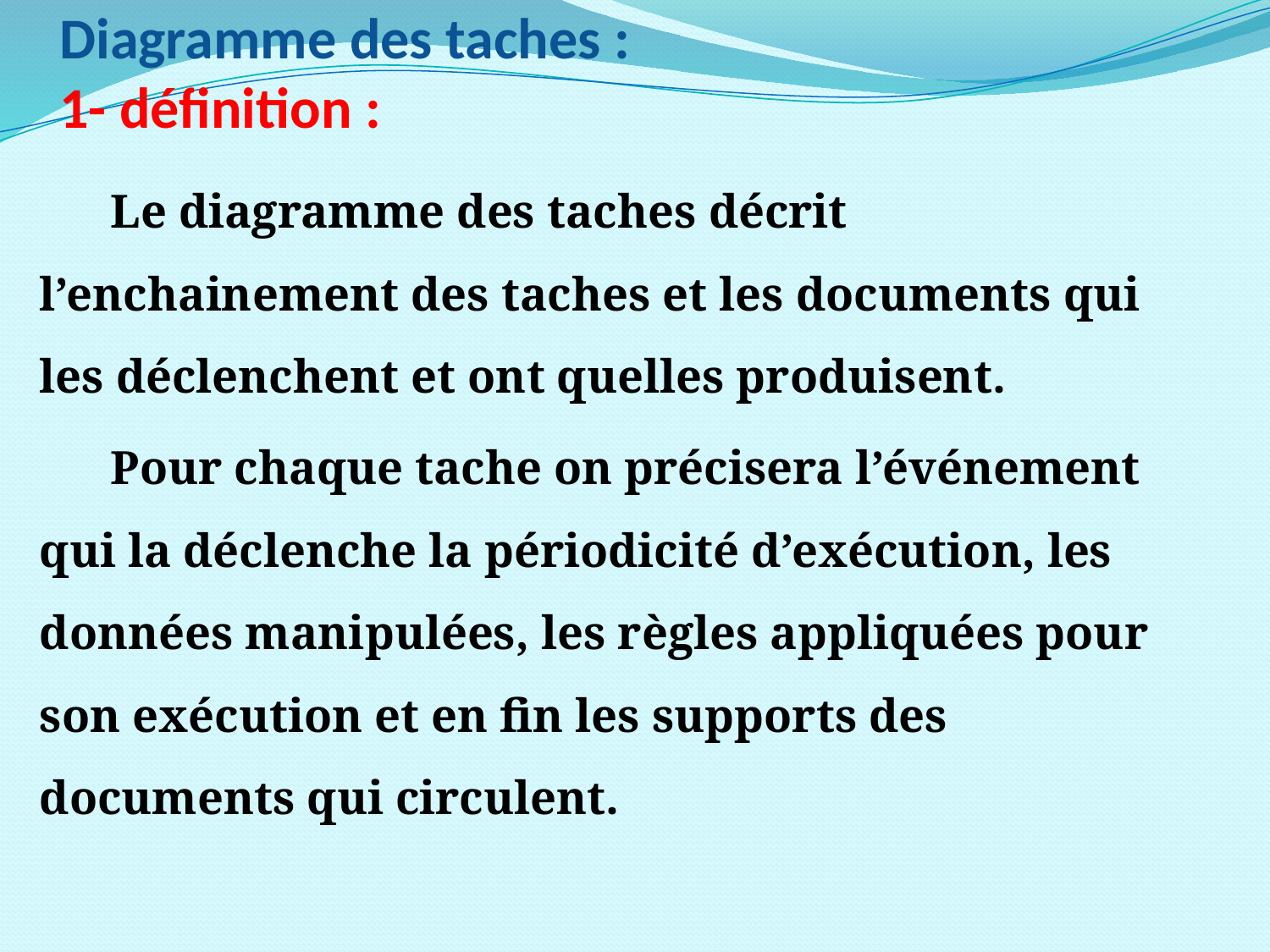

# Diagramme des taches : 1- définition :
      Le diagramme des taches décrit l’enchainement des taches et les documents qui les déclenchent et ont quelles produisent.
      Pour chaque tache on précisera l’événement qui la déclenche la périodicité d’exécution, les données manipulées, les règles appliquées pour son exécution et en fin les supports des documents qui circulent.